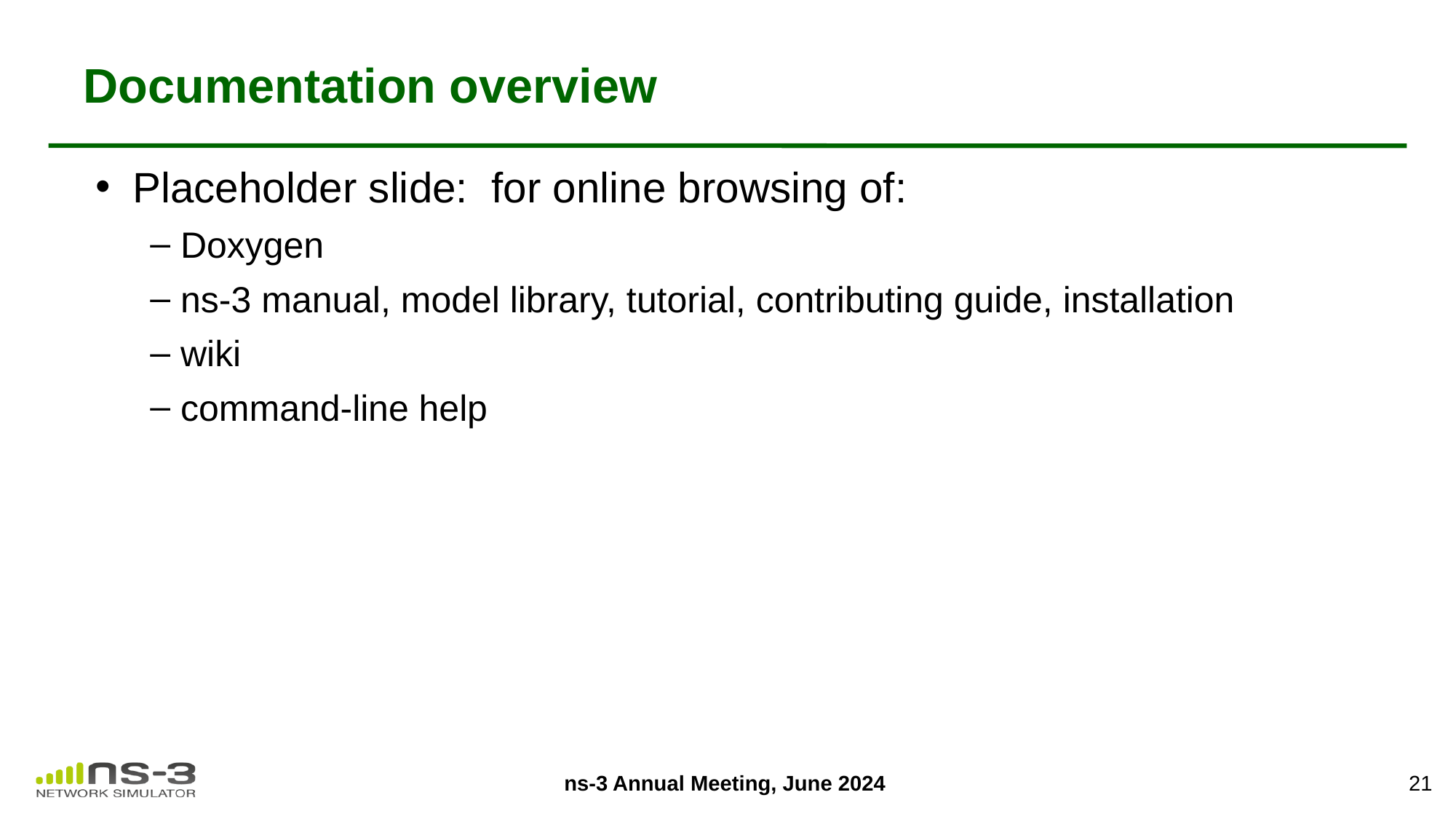

# Documentation overview
Placeholder slide:  for online browsing of:
Doxygen
ns-3 manual, model library, tutorial, contributing guide, installation
wiki
command-line help
21
ns-3 Annual Meeting, June 2024